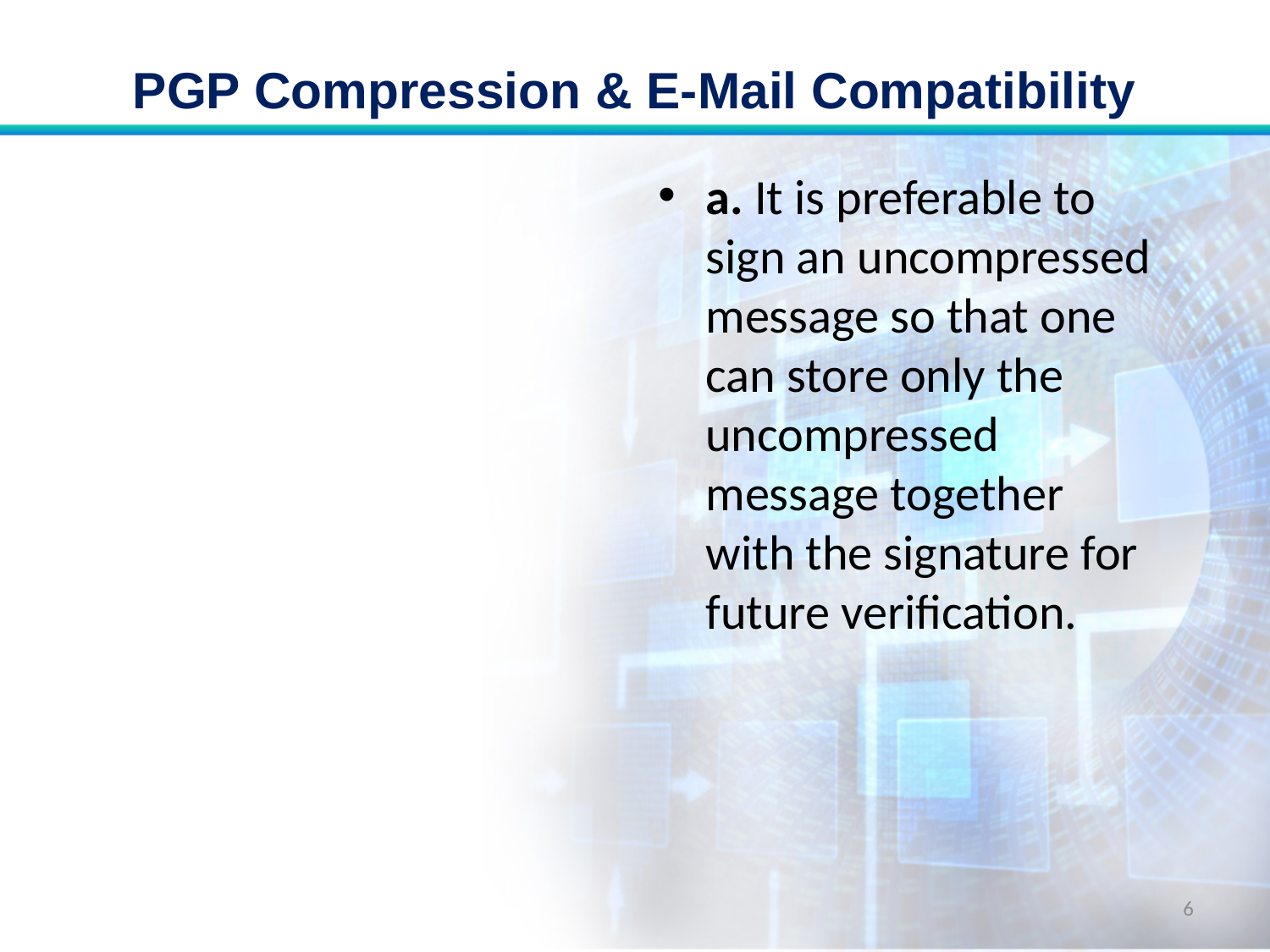

# PGP Compression & E-Mail Compatibility
a. It is preferable to sign an uncompressed message so that one can store only the uncompressed message together with the signature for future verification.
6